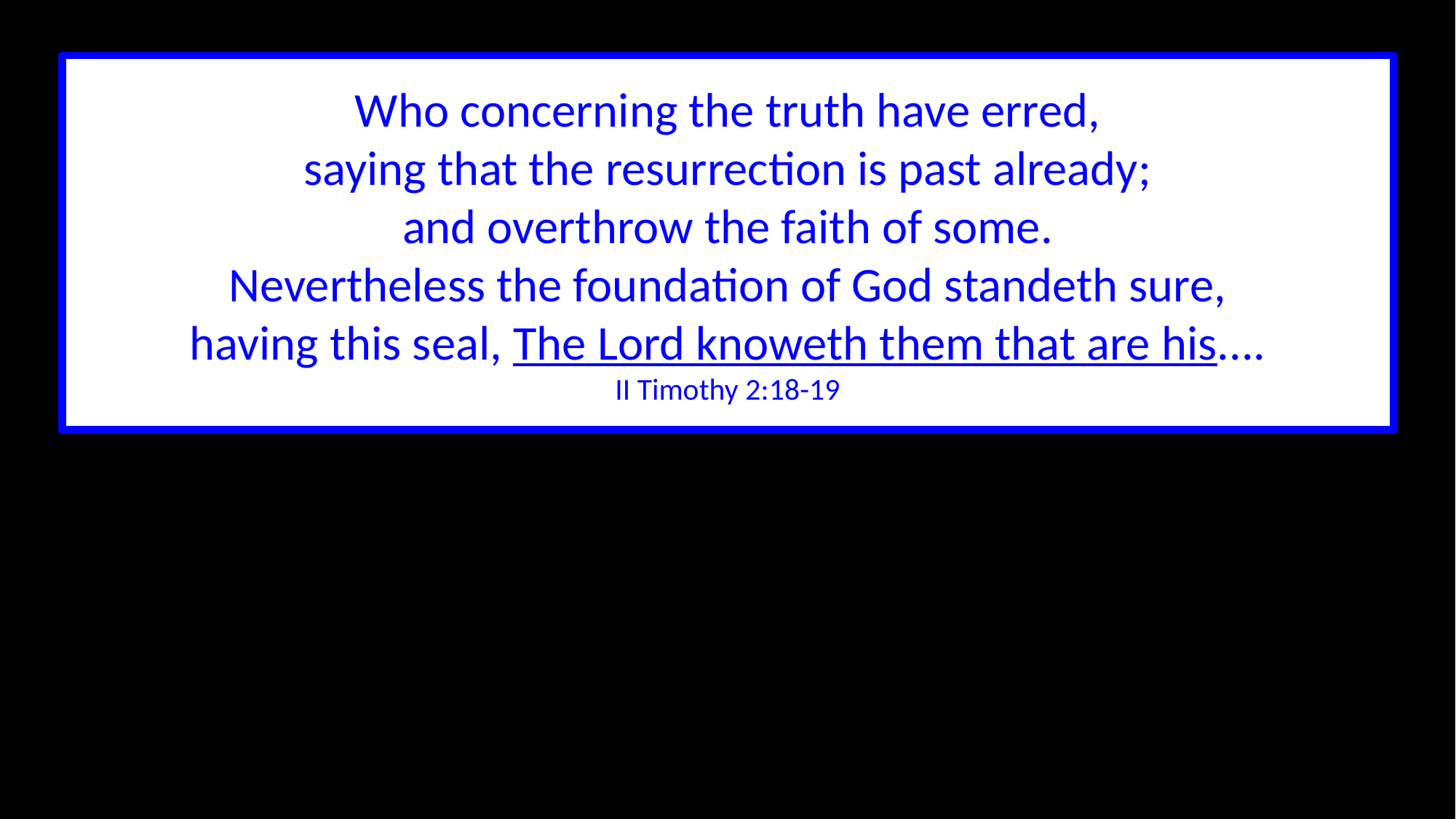

Who concerning the truth have erred,
saying that the resurrection is past already;
and overthrow the faith of some.
Nevertheless the foundation of God standeth sure,
having this seal, The Lord knoweth them that are his....
II Timothy 2:18-19